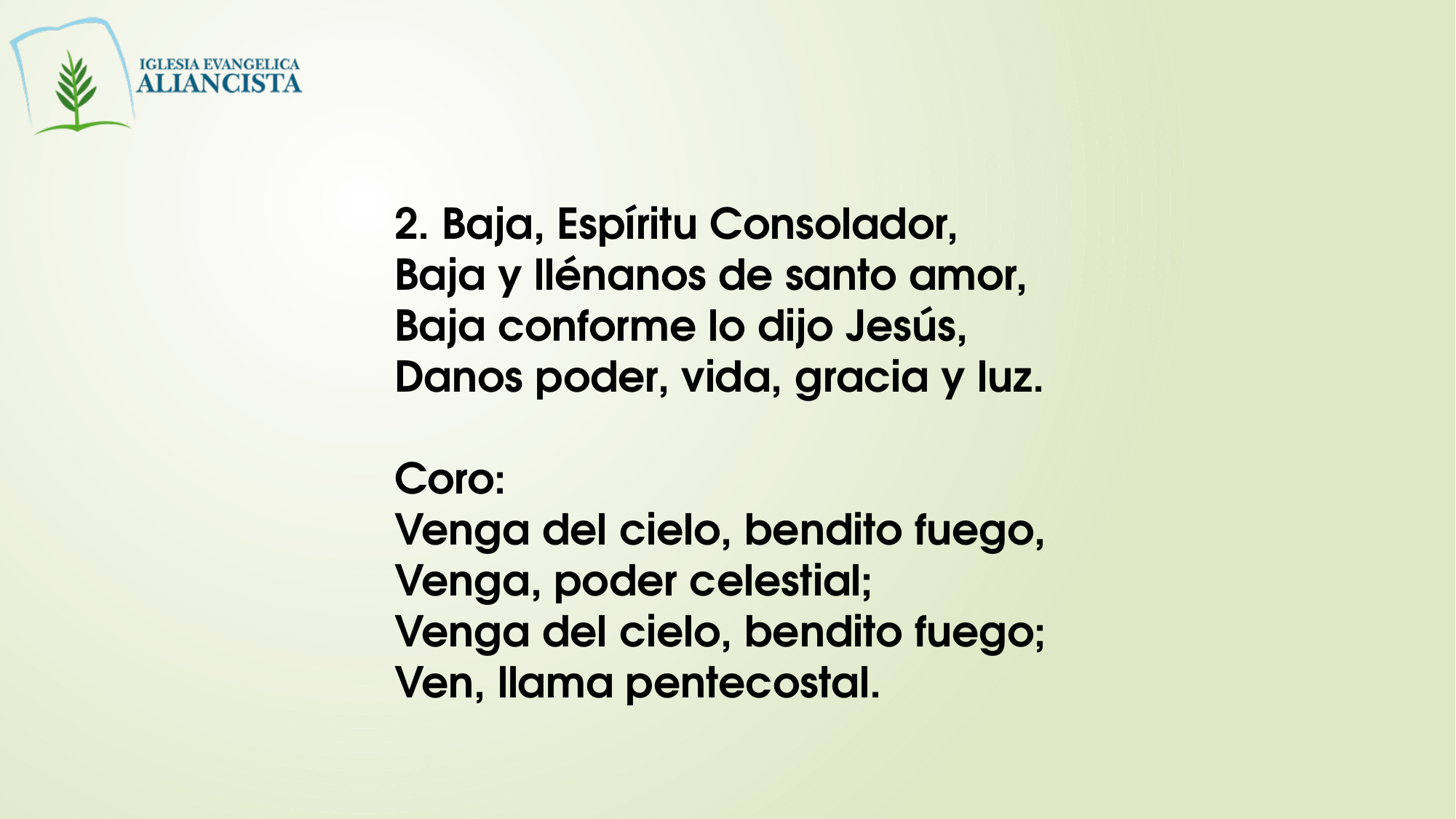

2. Baja, Espíritu Consolador,
Baja y llénanos de santo amor,
Baja conforme lo dijo Jesús,
Danos poder, vida, gracia y luz.

Coro:
Venga del cielo, bendito fuego,
Venga, poder celestial;
Venga del cielo, bendito fuego;
Ven, llama pentecostal.